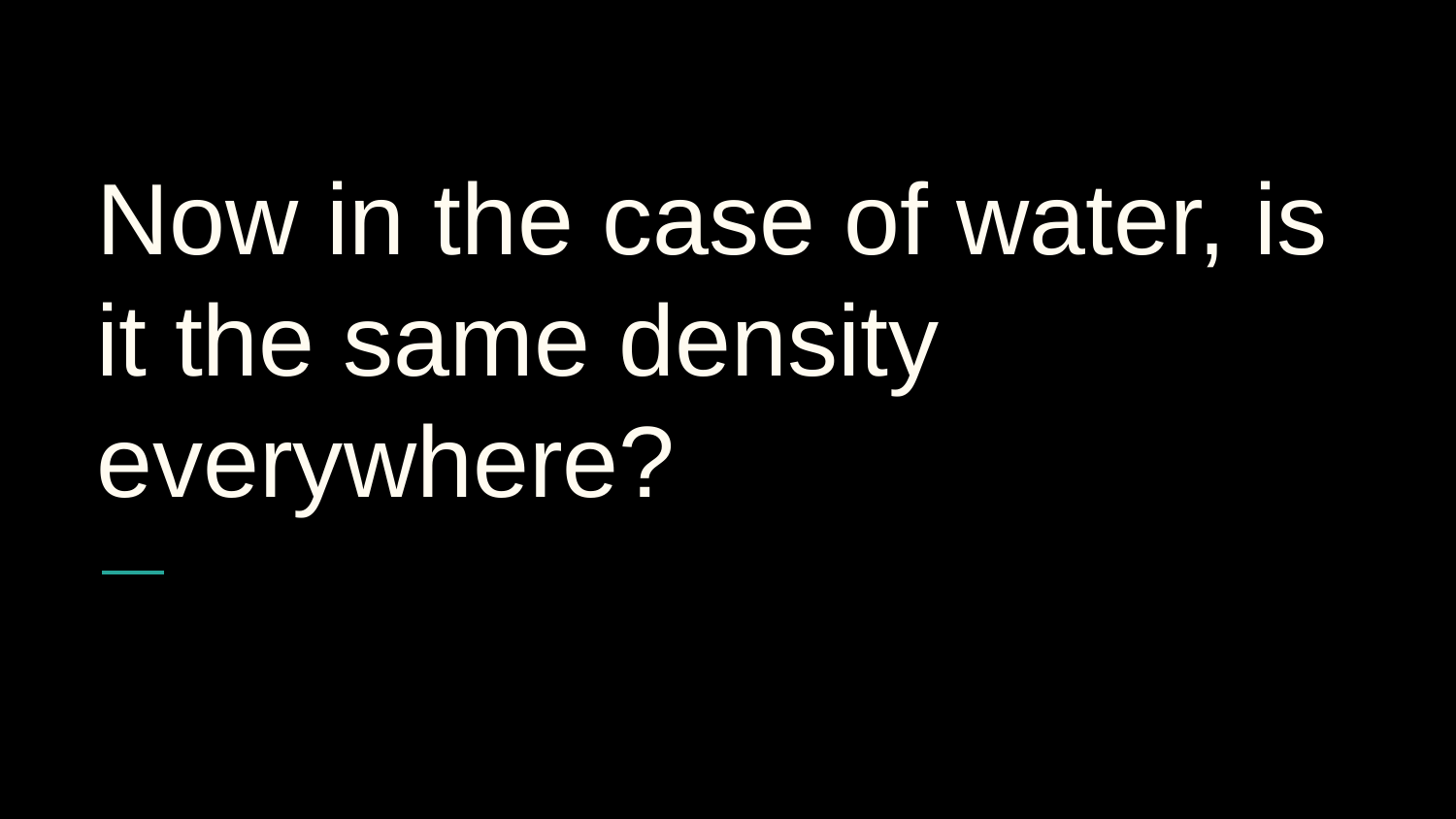

# Now in the case of water, is it the same density everywhere?